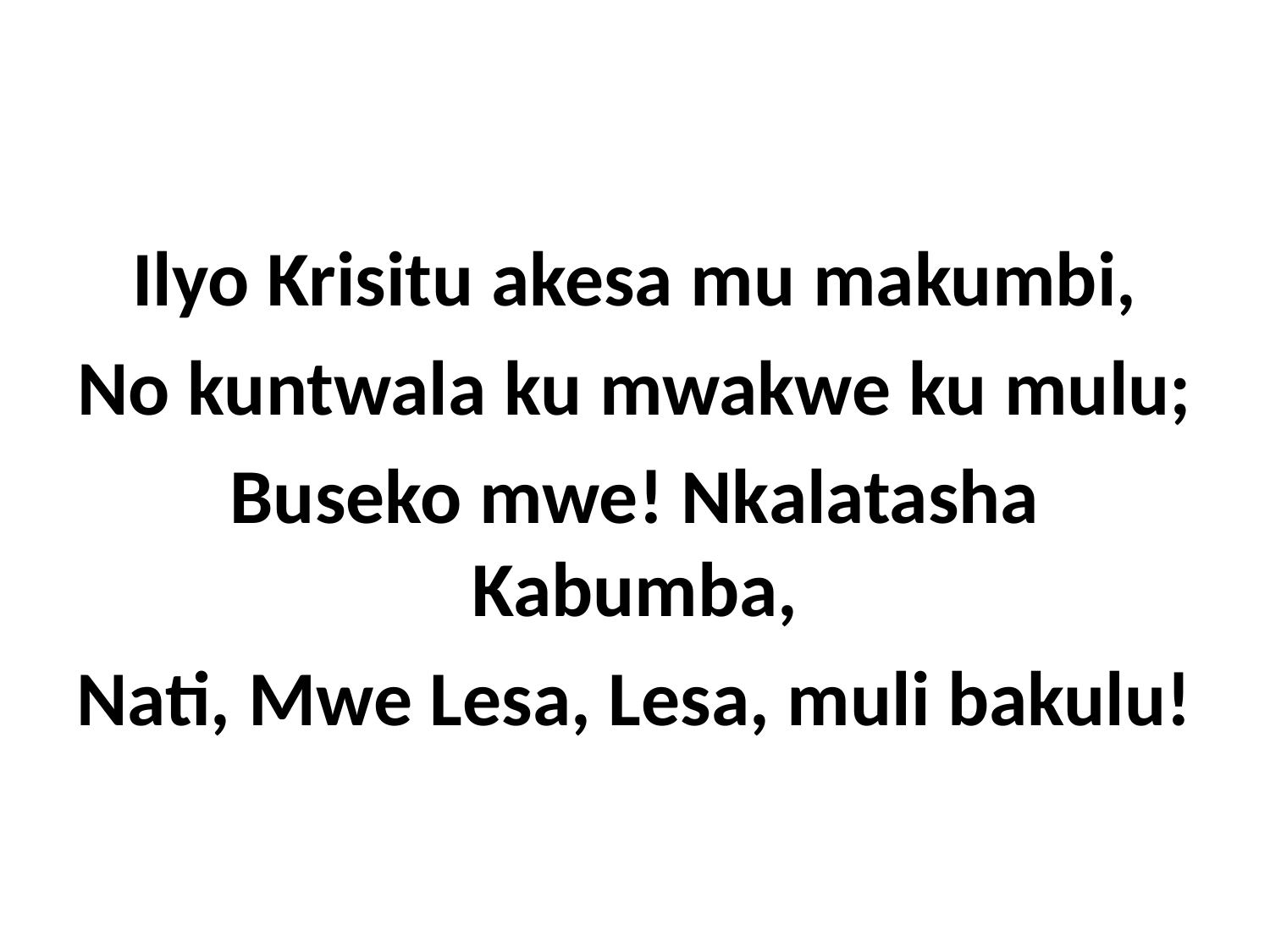

Ilyo Krisitu akesa mu makumbi,
No kuntwala ku mwakwe ku mulu;
Buseko mwe! Nkalatasha Kabumba,
Nati, Mwe Lesa, Lesa, muli bakulu!